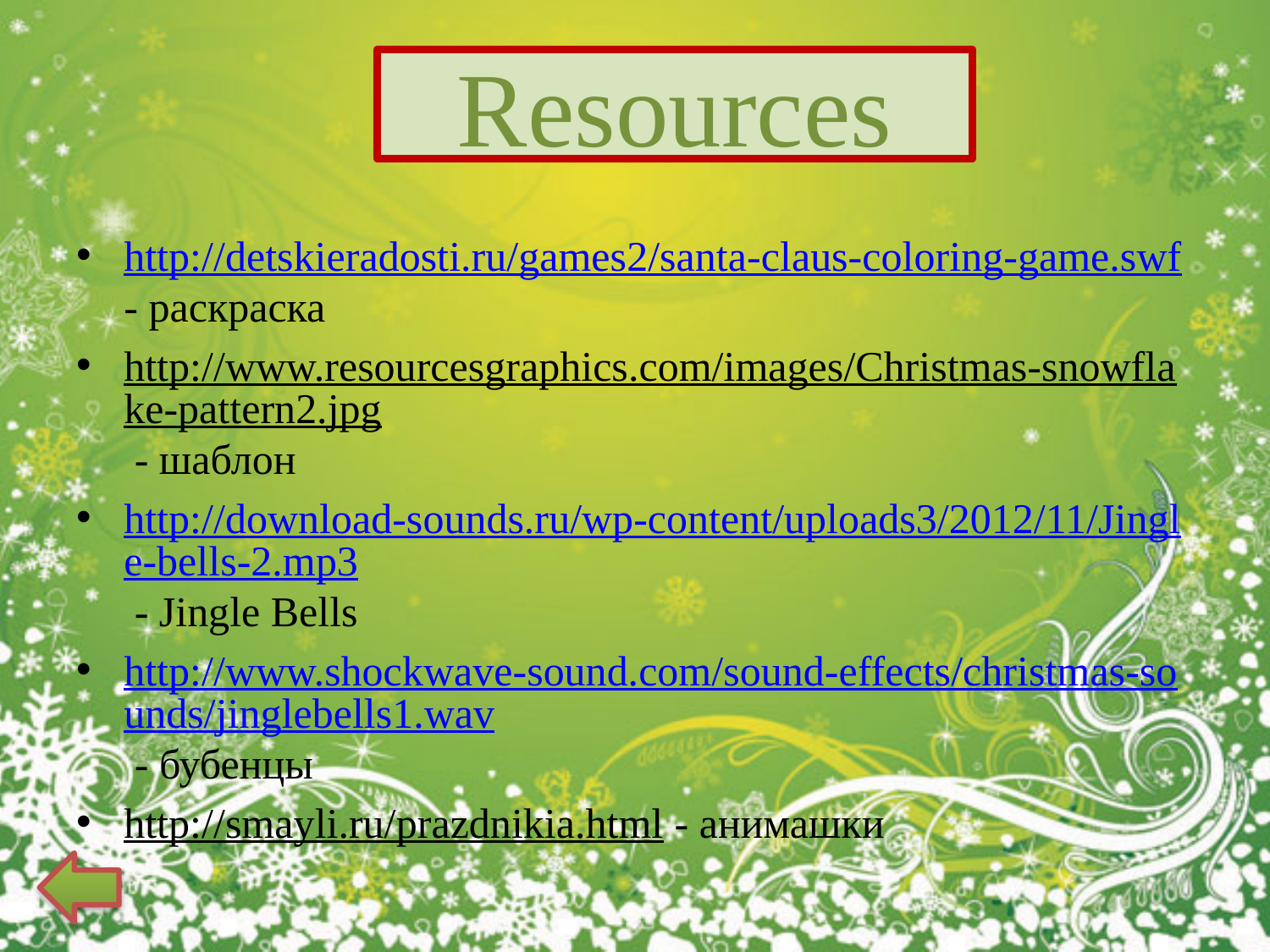

#
Resources
http://detskieradosti.ru/games2/santa-claus-coloring-game.swf - раскраска
http://www.resourcesgraphics.com/images/Christmas-snowflake-pattern2.jpg - шаблон
http://download-sounds.ru/wp-content/uploads3/2012/11/Jingle-bells-2.mp3 - Jingle Bells
http://www.shockwave-sound.com/sound-effects/christmas-sounds/jinglebells1.wav - бубенцы
http://smayli.ru/prazdnikia.html - анимашки